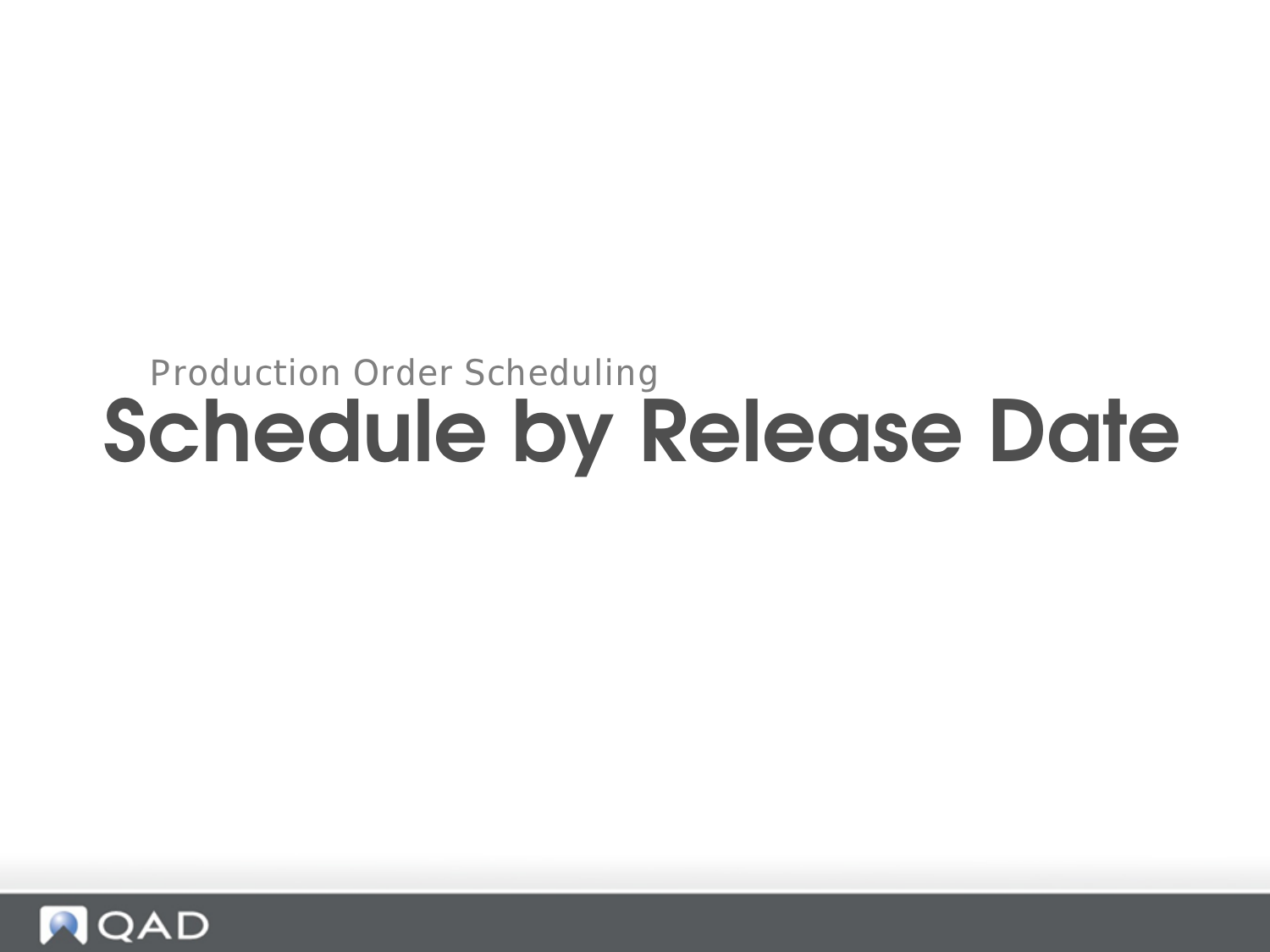

Production Order Scheduling
# Schedule by Release Date